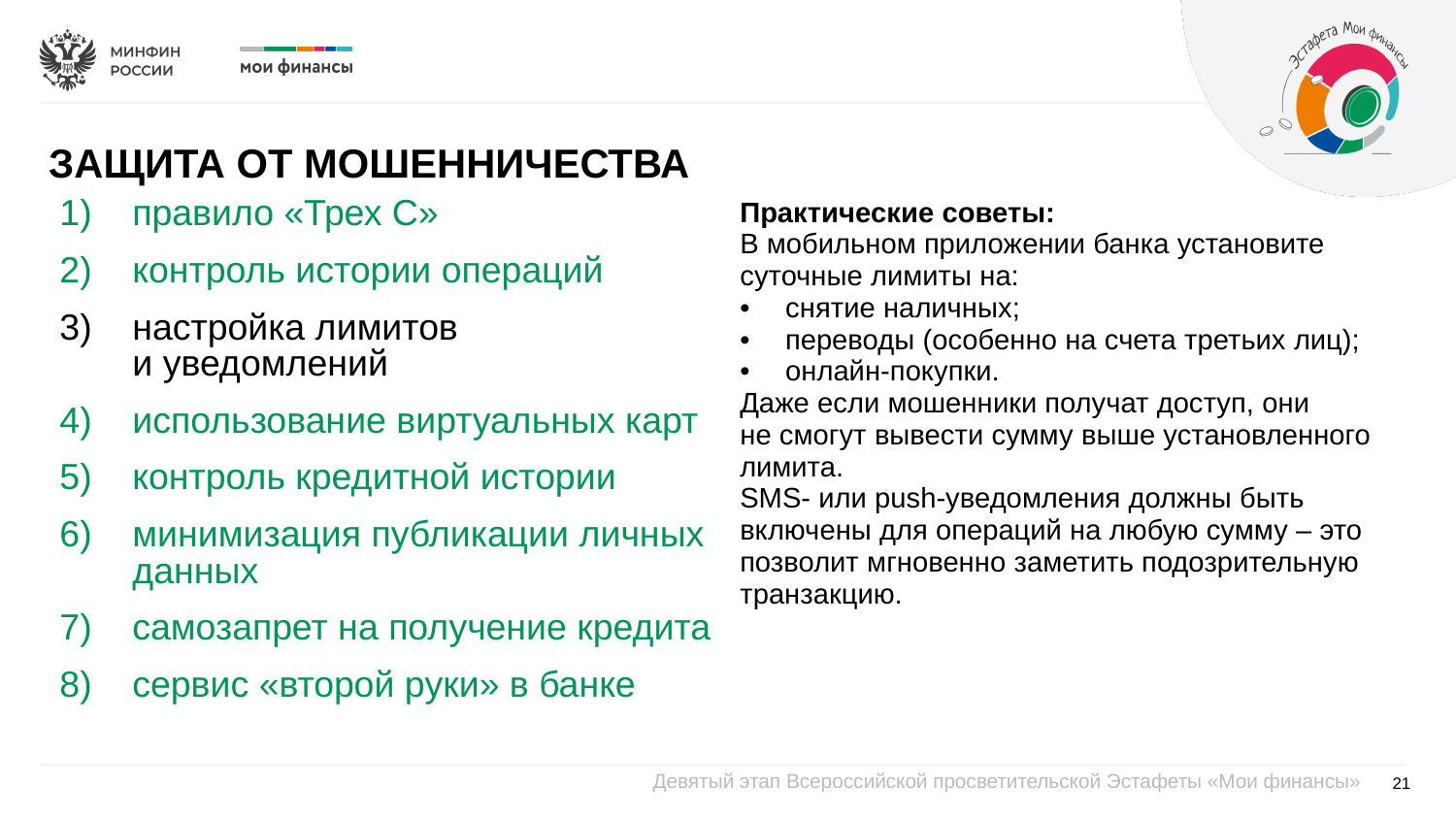

ЗАЩИТА ОТ МОШЕННИЧЕСТВА
| правило «Трех С» контроль истории операций настройка лимитов и уведомлений использование виртуальных карт контроль кредитной истории минимизация публикации личных данных самозапрет на получение кредита сервис «второй руки» в банке | Практические советы:  В мобильном приложении банка установите суточные лимиты на: снятие наличных; переводы (особенно на счета третьих лиц); онлайн-покупки. Даже если мошенники получат доступ, они не смогут вывести сумму выше установленного лимита. SMS- или push-уведомления должны быть включены для операций на любую сумму – это позволит мгновенно заметить подозрительную транзакцию. |
| --- | --- |
21